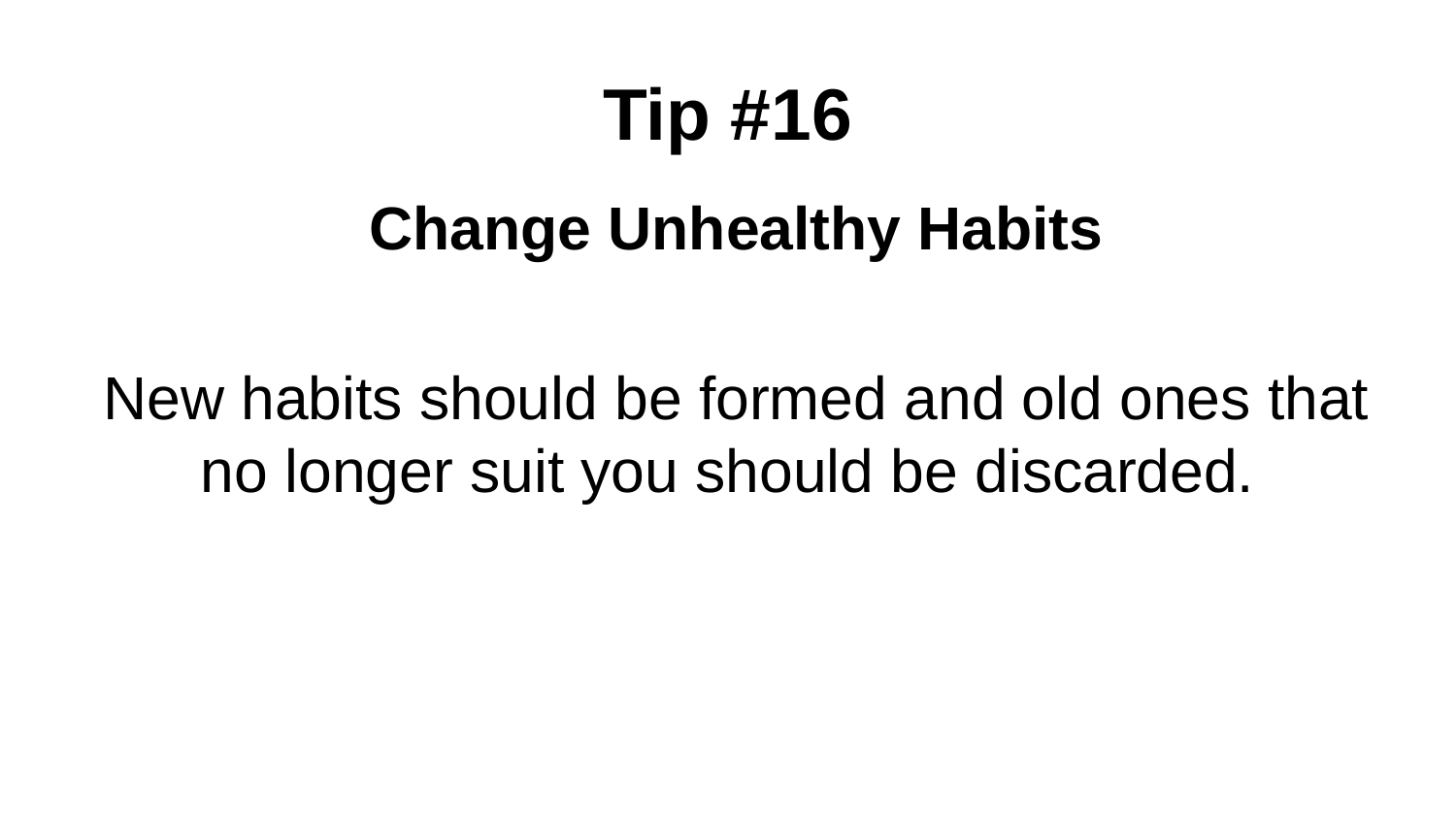

# Tip #16

Change Unhealthy Habits

New habits should be formed and old ones that no longer suit you should be discarded.